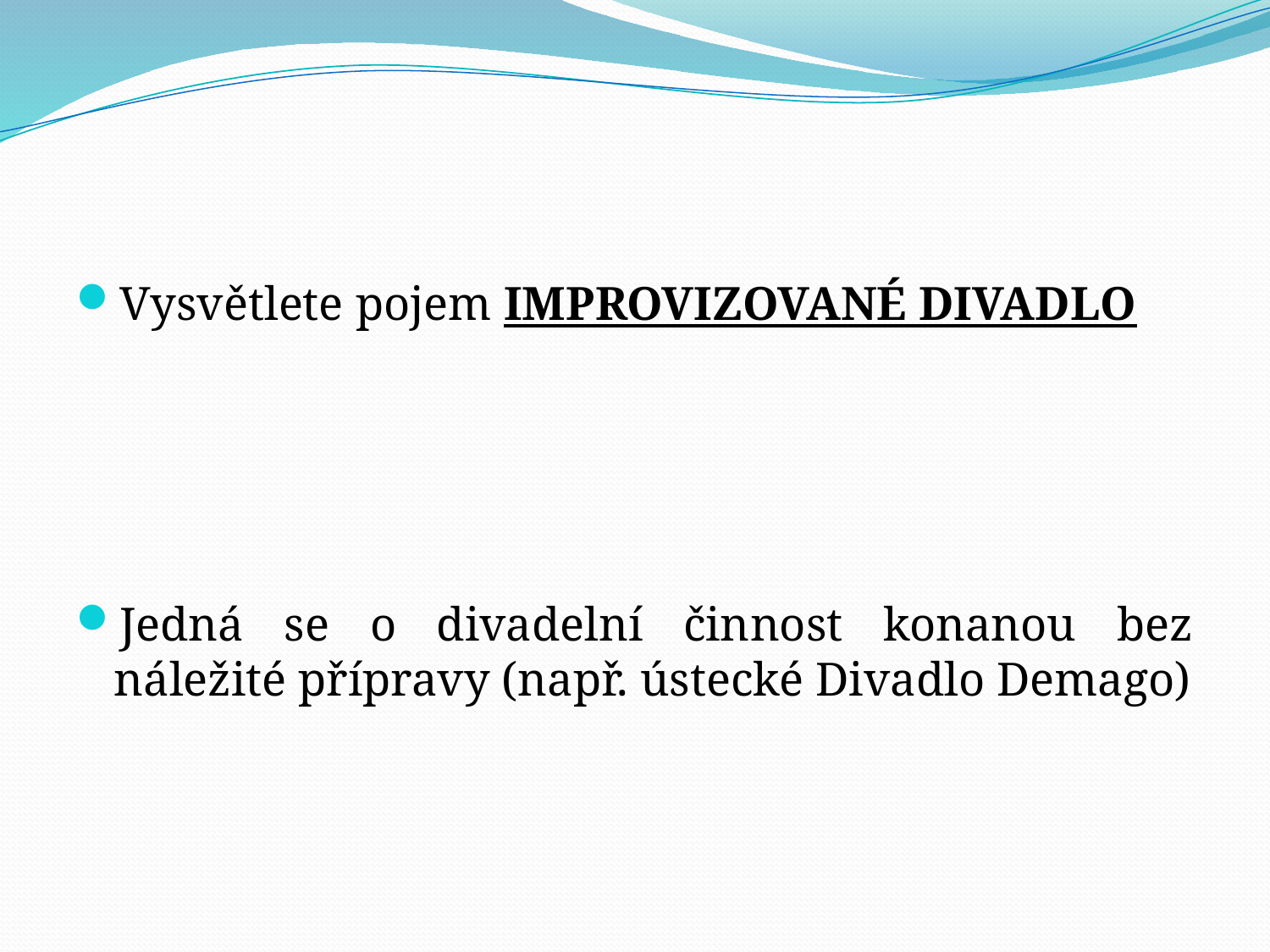

#
Vysvětlete pojem IMPROVIZOVANÉ DIVADLO

Jedná se o divadelní činnost konanou bez náležité přípravy (např. ústecké Divadlo Demago)